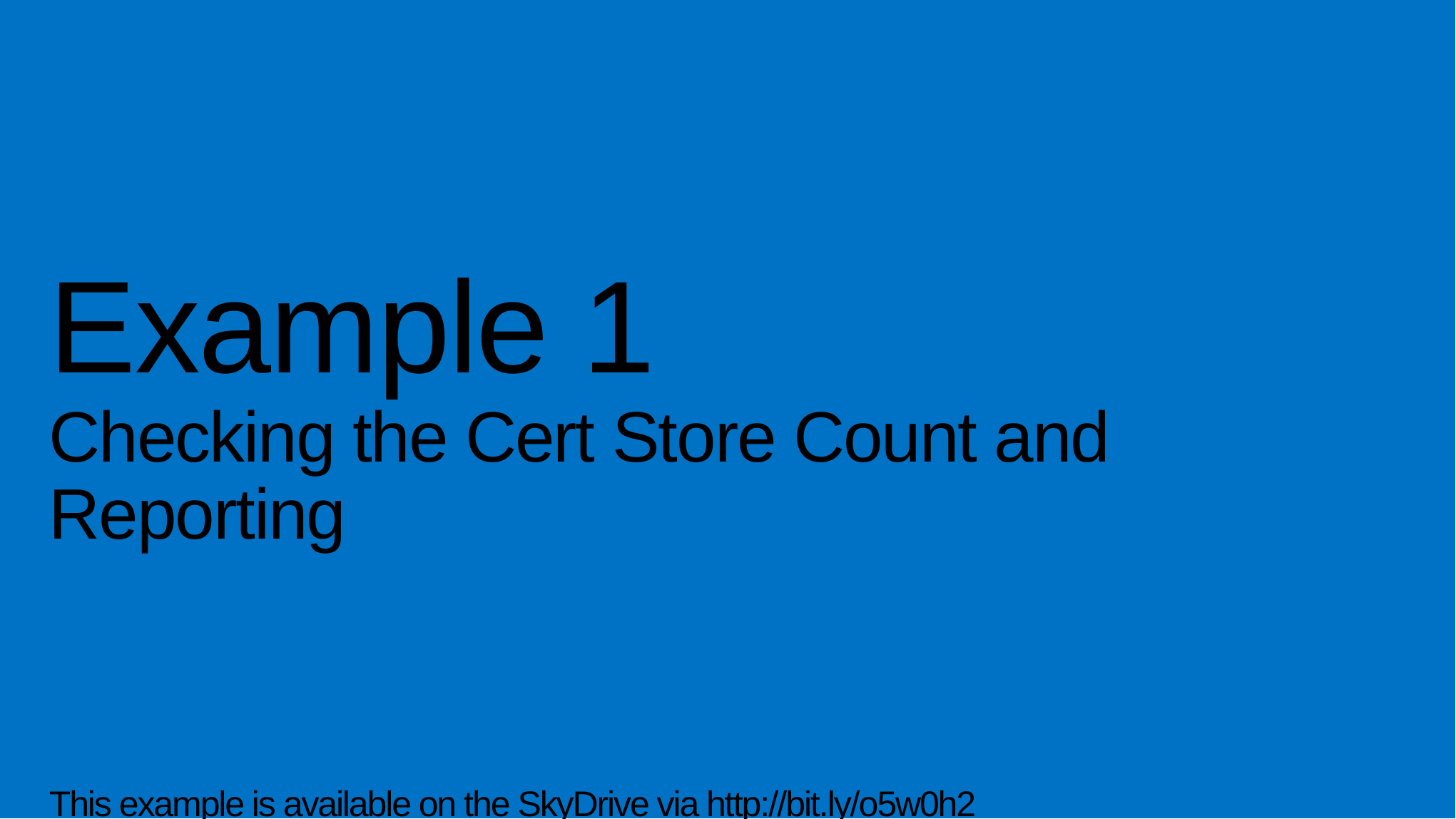

# Example 1 Checking the Cert Store Count and Reporting This example is available on the SkyDrive via http://bit.ly/o5w0h2